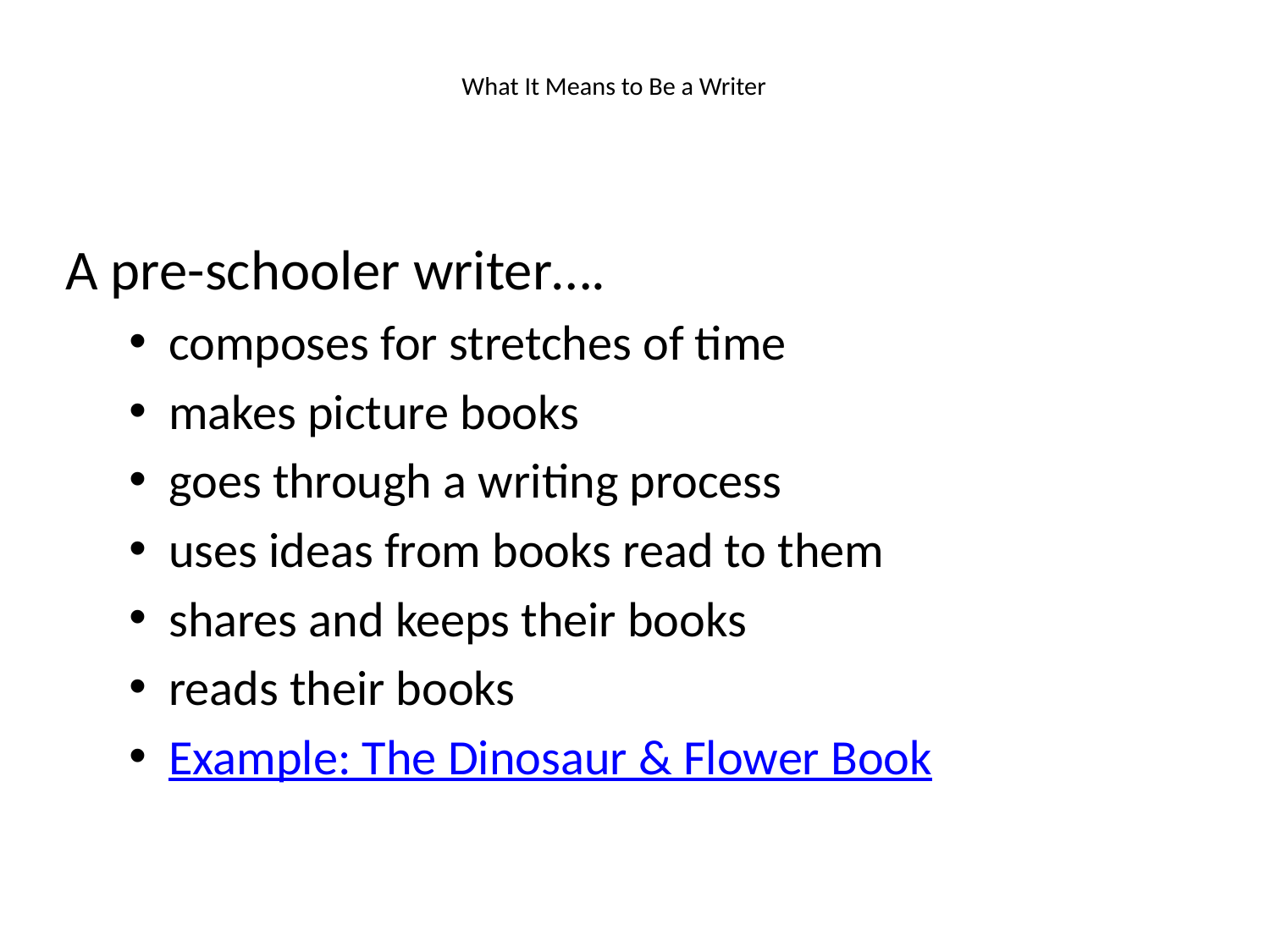

# What It Means to Be a Writer

A pre-schooler writer….
composes for stretches of time
makes picture books
goes through a writing process
uses ideas from books read to them
shares and keeps their books
reads their books
Example: The Dinosaur & Flower Book